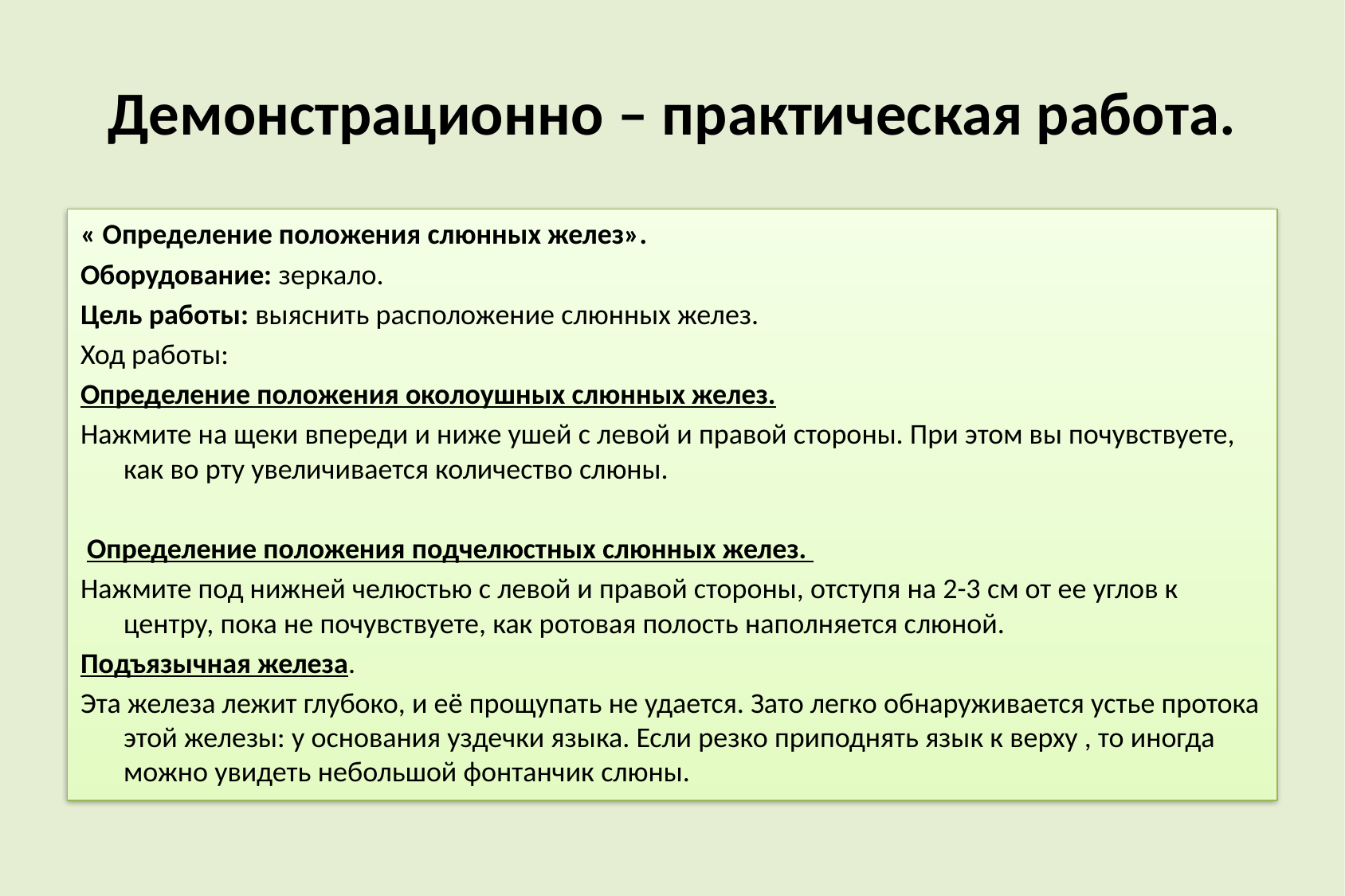

# Демонстрационно – практическая работа.
« Определение положения слюнных желез».
Оборудование: зеркало.
Цель работы: выяснить расположение слюнных желез.
Ход работы:
Определение положения околоушных слюнных желез.
Нажмите на щеки впереди и ниже ушей с левой и правой стороны. При этом вы почувствуете, как во рту увеличивается количество слюны.

 Определение положения подчелюстных слюнных желез.
Нажмите под нижней челюстью с левой и правой стороны, отступя на 2-3 см от ее углов к центру, пока не почувствуете, как ротовая полость наполняется слюной.
Подъязычная железа.
Эта железа лежит глубоко, и её прощупать не удается. Зато легко обнаруживается устье протока этой железы: у основания уздечки языка. Если резко приподнять язык к верху , то иногда можно увидеть небольшой фонтанчик слюны.